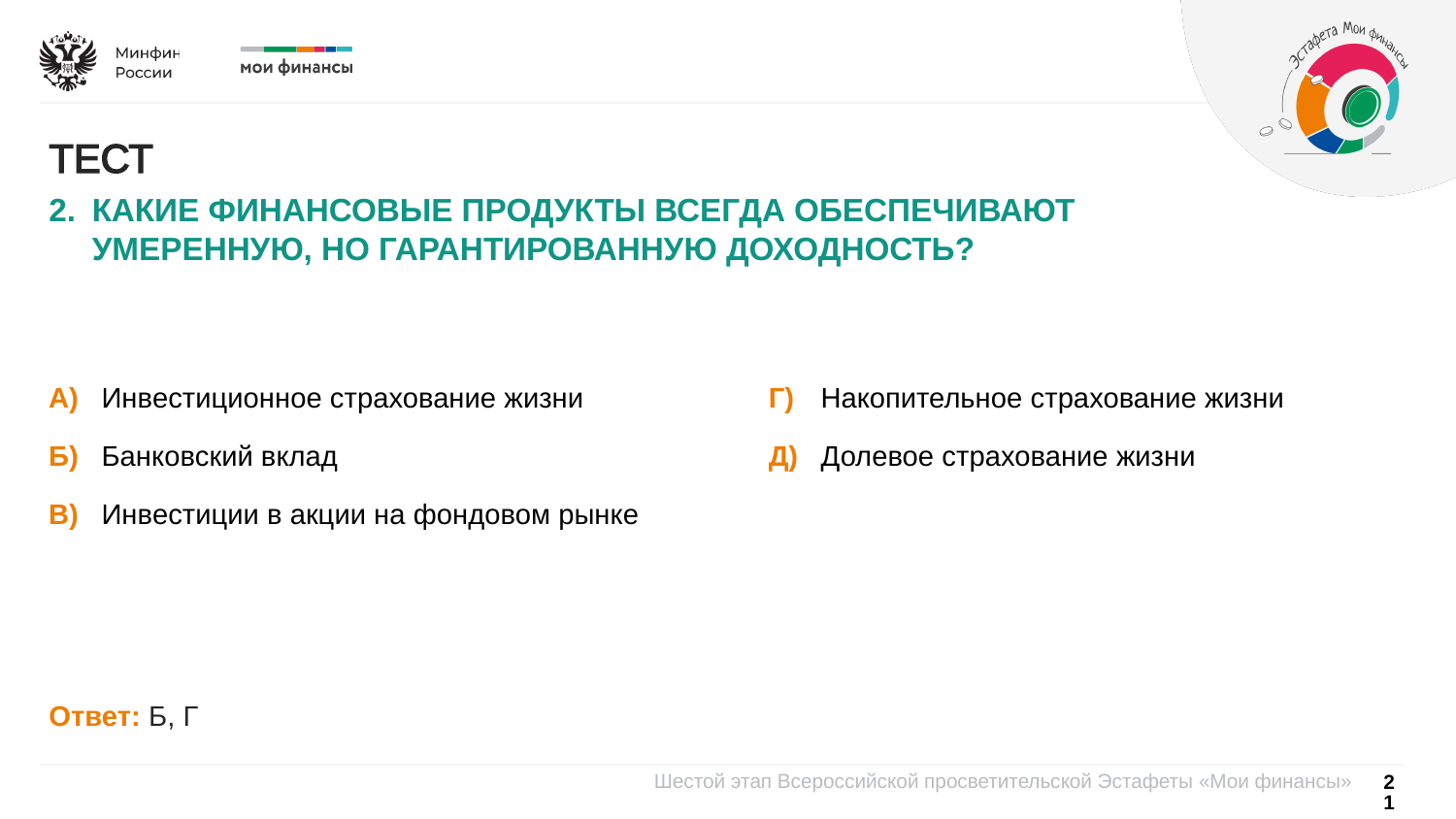

ТЕСТ
КАКИЕ ФИНАНСОВЫЕ ПРОДУКТЫ ВСЕГДА ОБЕСПЕЧИВАЮТ УМЕРЕННУЮ, НО ГАРАНТИРОВАННУЮ ДОХОДНОСТЬ?
А)
Б)
В)
Инвестиционное страхование жизни
Банковский вклад
Инвестиции в акции на фондовом рынке
Г)
Д)
Накопительное страхование жизни
Долевое страхование жизни
Ответ: Б, Г
21